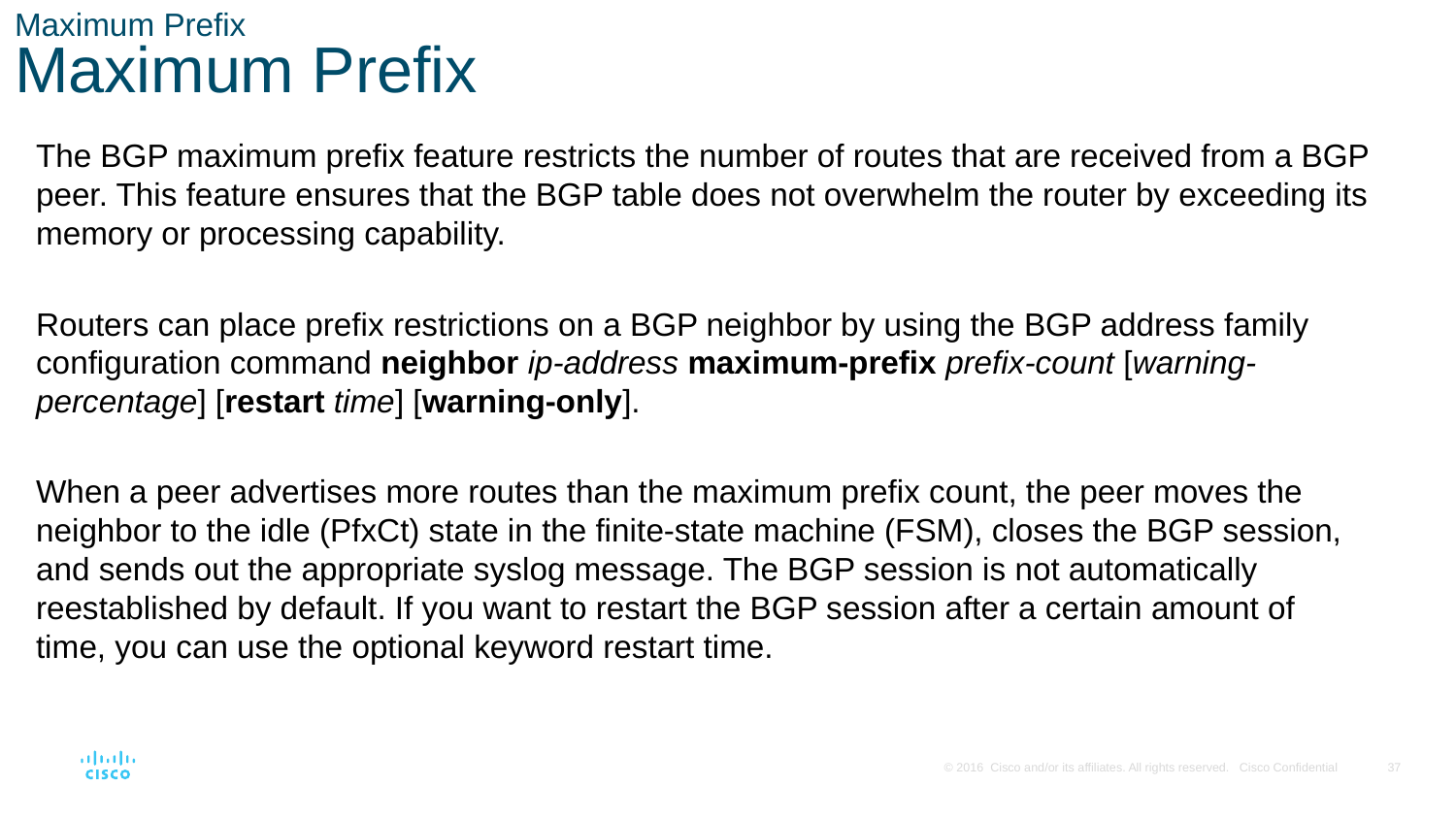

# Maximum Prefix Maximum Prefix
The BGP maximum prefix feature restricts the number of routes that are received from a BGP peer. This feature ensures that the BGP table does not overwhelm the router by exceeding its memory or processing capability.

Routers can place prefix restrictions on a BGP neighbor by using the BGP address family configuration command neighbor ip-address maximum-prefix prefix-count [warning-percentage] [restart time] [warning-only].

When a peer advertises more routes than the maximum prefix count, the peer moves the neighbor to the idle (PfxCt) state in the finite-state machine (FSM), closes the BGP session, and sends out the appropriate syslog message. The BGP session is not automatically reestablished by default. If you want to restart the BGP session after a certain amount of time, you can use the optional keyword restart time.